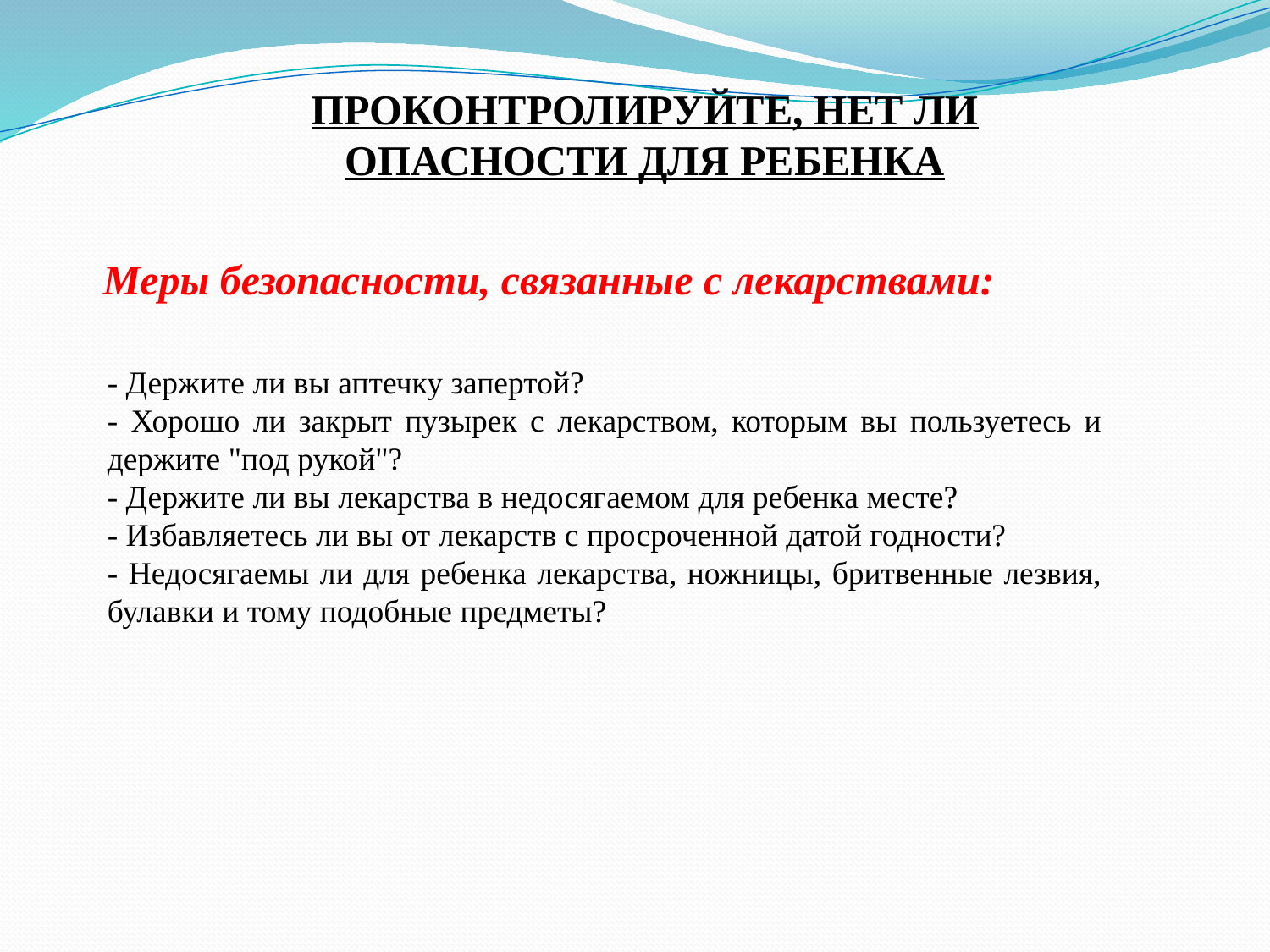

ПРОКОНТРОЛИРУЙТЕ, НЕТ ЛИ ОПАСНОСТИ ДЛЯ РЕБЕНКА
Меры безопасности, связанные с лекарствами:
- Держите ли вы аптечку запертой?
- Хорошо ли закрыт пузырек с лекарством, которым вы пользуетесь и держите "под рукой"?
- Держите ли вы лекарства в недосягаемом для ребенка месте?
- Избавляетесь ли вы от лекарств с просроченной датой годности?
- Недосягаемы ли для ребенка лекарства, ножницы, бритвенные лезвия, булавки и тому подобные предметы?